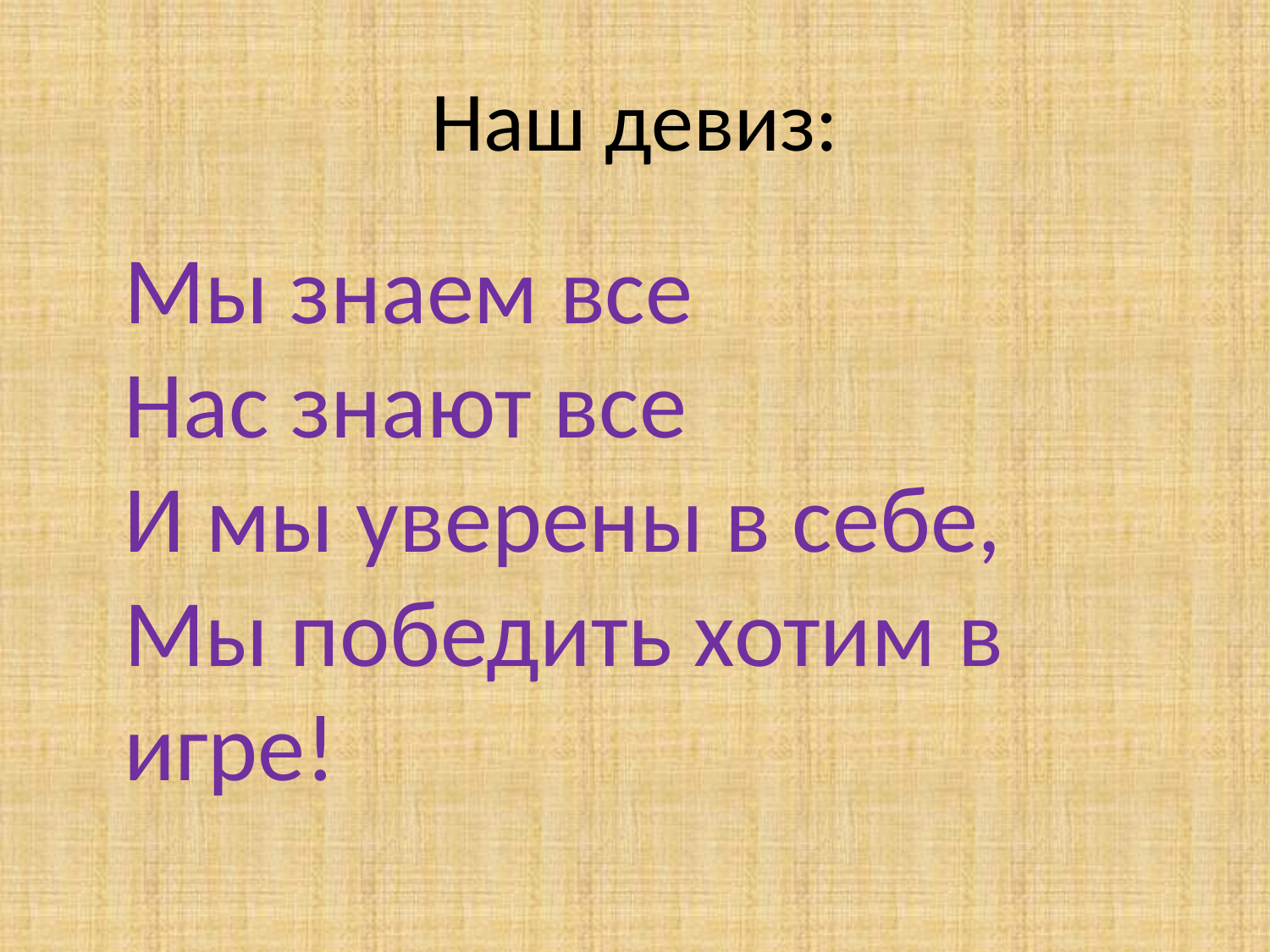

# Наш девиз:
	Мы знаем все
Нас знают все
И мы уверены в себе,
Мы победить хотим в игре!